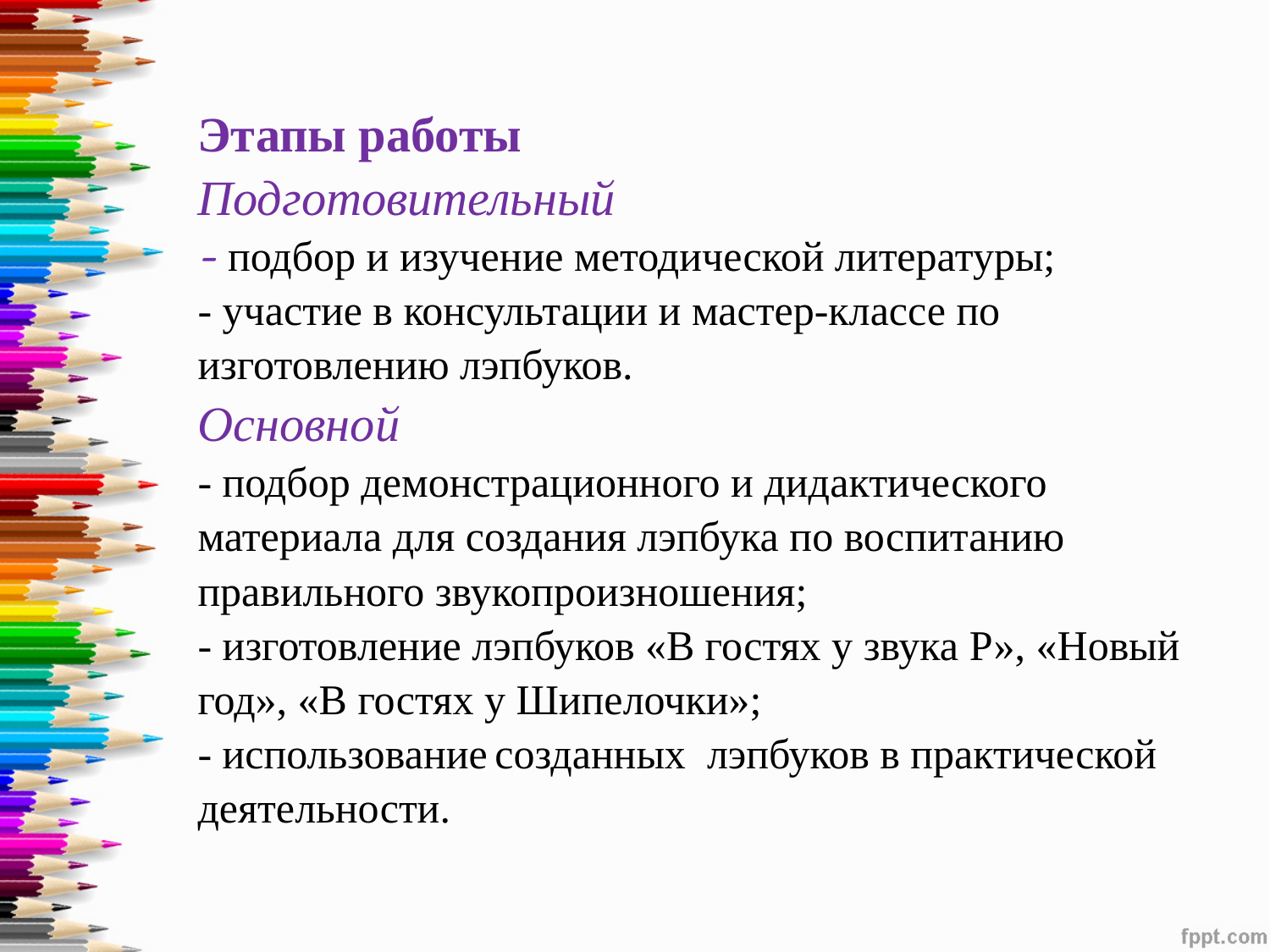

# Этапы работы Подготовительный - подбор и изучение методической литературы; - участие в консультации и мастер-классе по изготовлению лэпбуков. Основной - подбор демонстрационного и дидактического материала для создания лэпбука по воспитанию правильного звукопроизношения; - изготовление лэпбуков «В гостях у звука Р», «Новый год», «В гостях у Шипелочки»; - использование созданных  лэпбуков в практической деятельности.